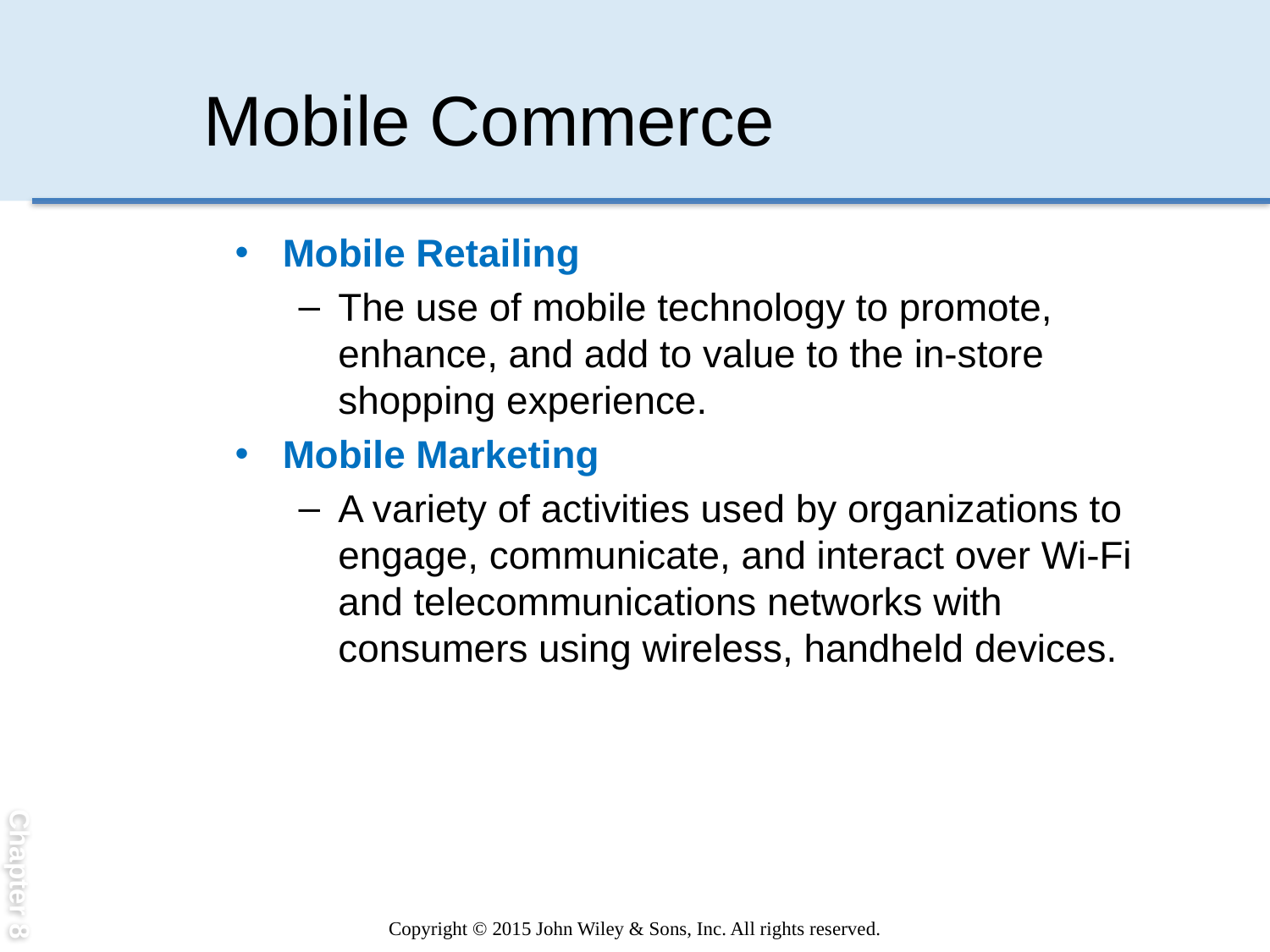

Chapter 8
# Mobile Commerce
Mobile Retailing
The use of mobile technology to promote, enhance, and add to value to the in-store shopping experience.
Mobile Marketing
A variety of activities used by organizations to engage, communicate, and interact over Wi-Fi and telecommunications networks with consumers using wireless, handheld devices.